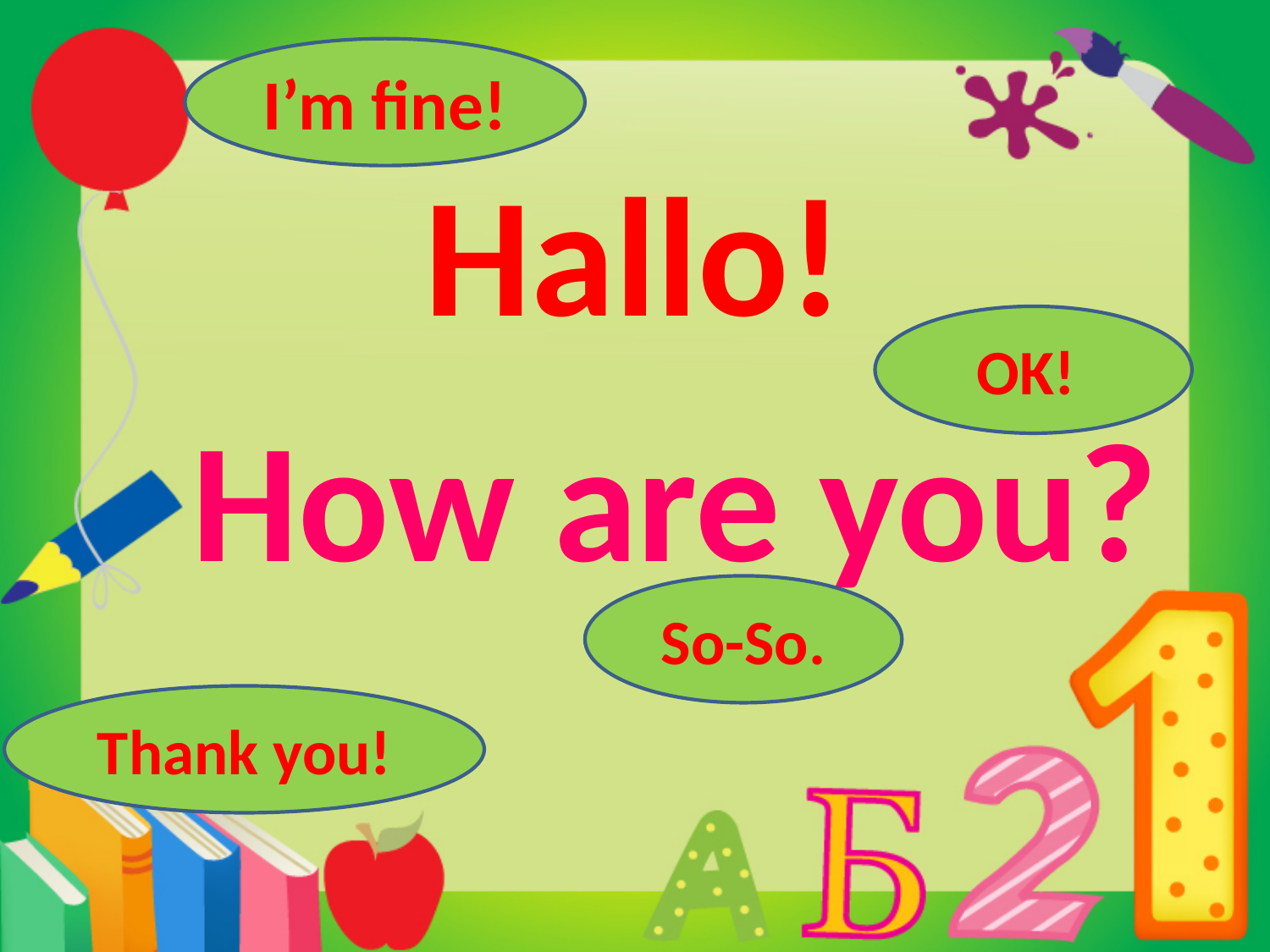

I’m fine!
# Hallo!
OK!
How are you?
So-So.
Thank you!